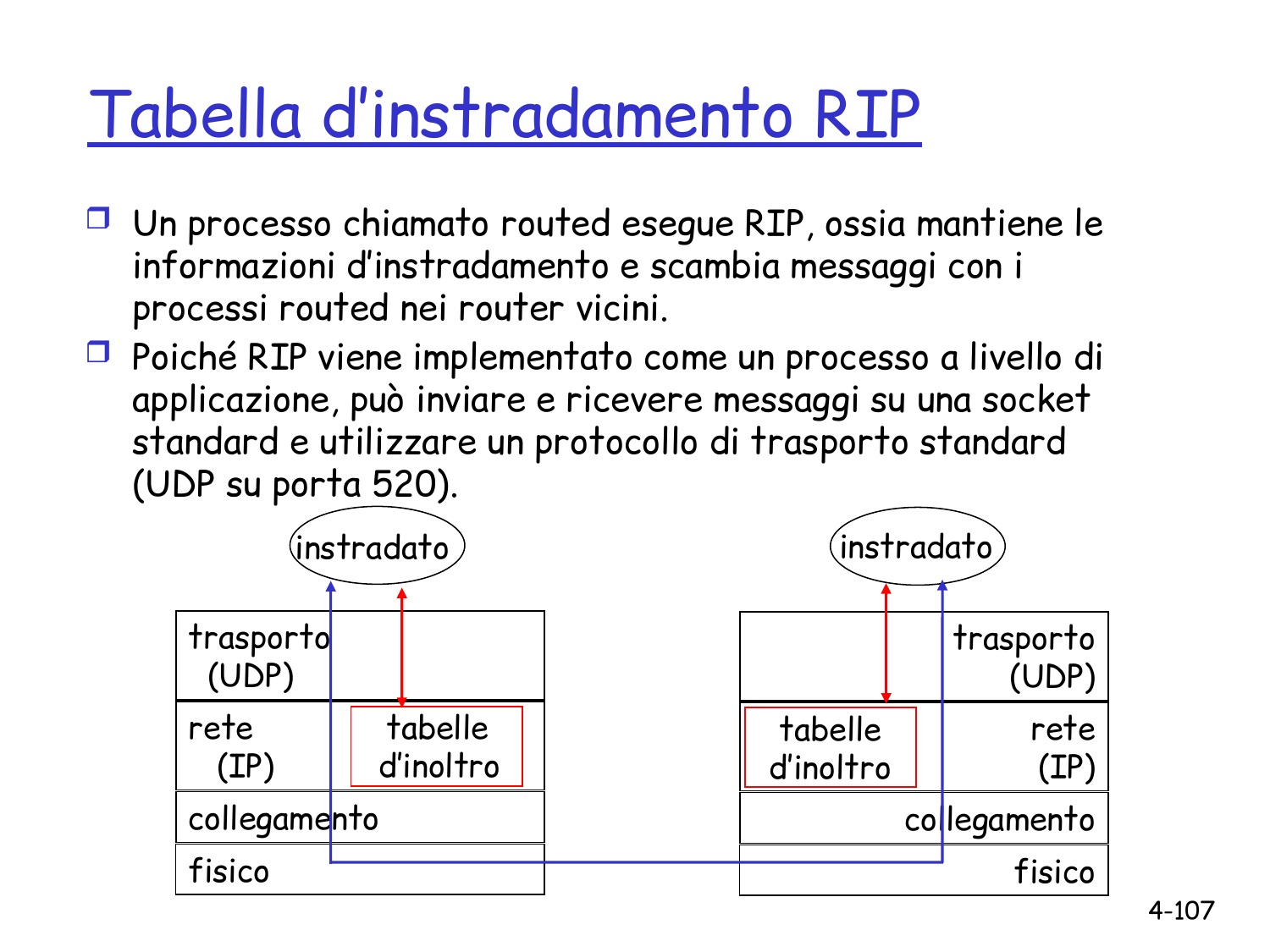

# Tabella d’instradamento RIP
Un processo chiamato routed esegue RIP, ossia mantiene le informazioni d’instradamento e scambia messaggi con i processi routed nei router vicini.
Poiché RIP viene implementato come un processo a livello di applicazione, può inviare e ricevere messaggi su una socket standard e utilizzare un protocollo di trasporto standard (UDP su porta 520).

instradato
instradato

trasporto
  (UDP)
trasporto
  (UDP)
rete              tabelle
   (IP)           d’inoltro
rete
   (IP)

tabelle
d’inoltro
collegamento
collegamento
fisico
fisico

4-107